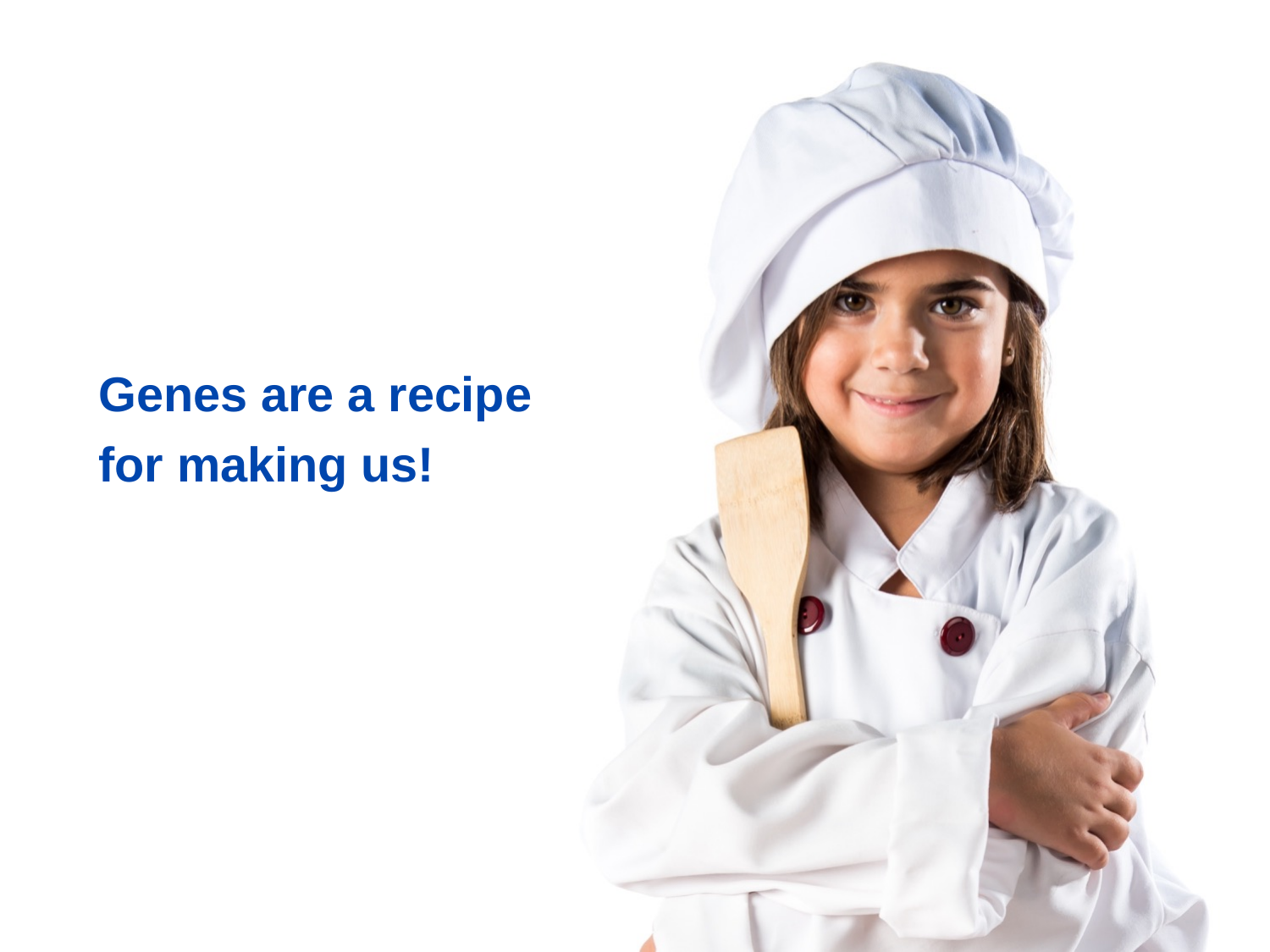

# Genes are a recipe for making us!